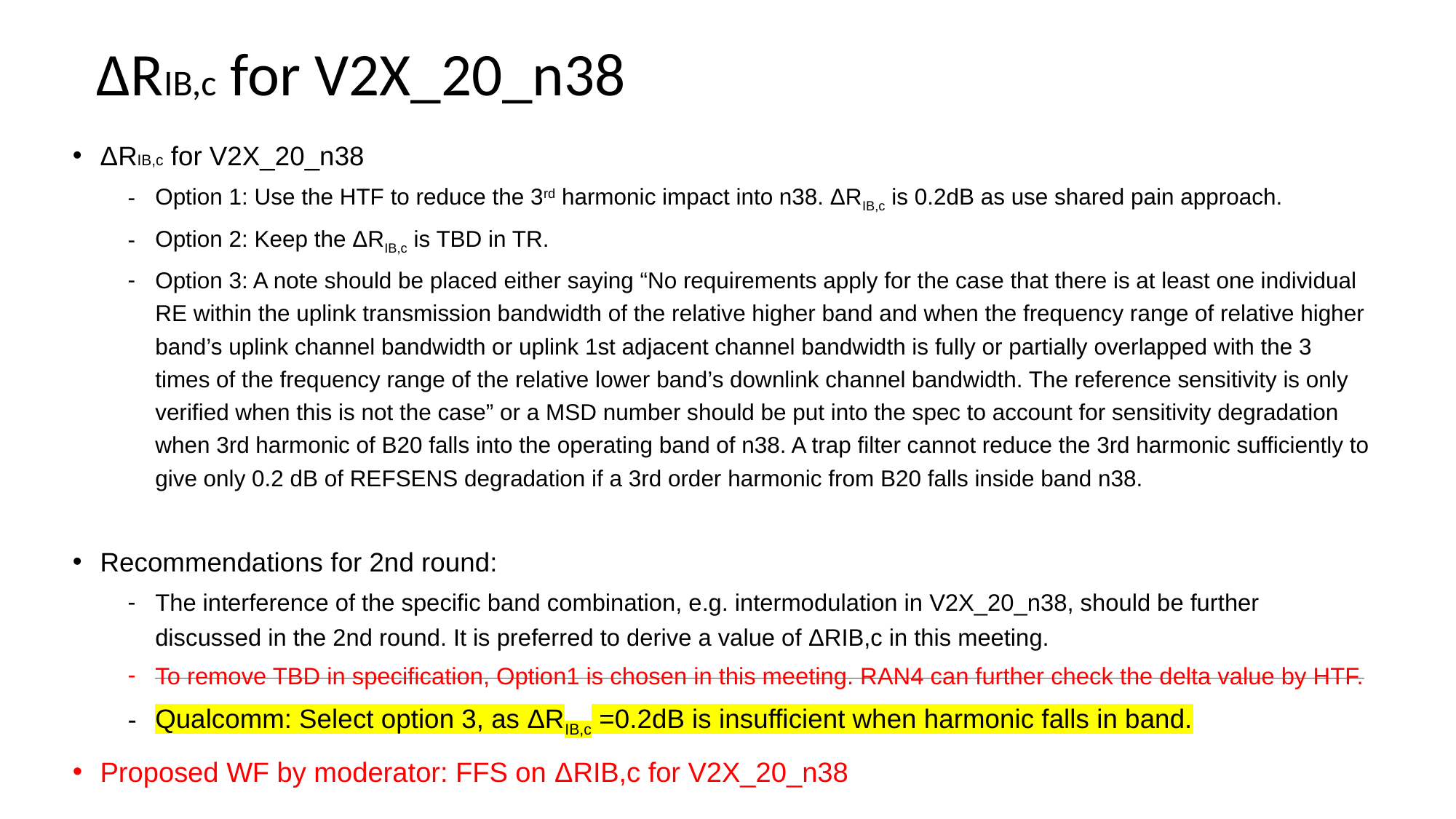

# ΔRIB,c for V2X_20_n38
ΔRIB,c for V2X_20_n38
Option 1: Use the HTF to reduce the 3rd harmonic impact into n38. ΔRIB,c is 0.2dB as use shared pain approach.
Option 2: Keep the ΔRIB,c is TBD in TR.
Option 3: A note should be placed either saying “No requirements apply for the case that there is at least one individual RE within the uplink transmission bandwidth of the relative higher band and when the frequency range of relative higher band’s uplink channel bandwidth or uplink 1st adjacent channel bandwidth is fully or partially overlapped with the 3 times of the frequency range of the relative lower band’s downlink channel bandwidth. The reference sensitivity is only verified when this is not the case” or a MSD number should be put into the spec to account for sensitivity degradation when 3rd harmonic of B20 falls into the operating band of n38. A trap filter cannot reduce the 3rd harmonic sufficiently to give only 0.2 dB of REFSENS degradation if a 3rd order harmonic from B20 falls inside band n38.

Recommendations for 2nd round:
The interference of the specific band combination, e.g. intermodulation in V2X_20_n38, should be further discussed in the 2nd round. It is preferred to derive a value of ΔRIB,c in this meeting.
To remove TBD in specification, Option1 is chosen in this meeting. RAN4 can further check the delta value by HTF.
Qualcomm: Select option 3, as ΔRIB,c =0.2dB is insufficient when harmonic falls in band.
Proposed WF by moderator: FFS on ΔRIB,c for V2X_20_n38